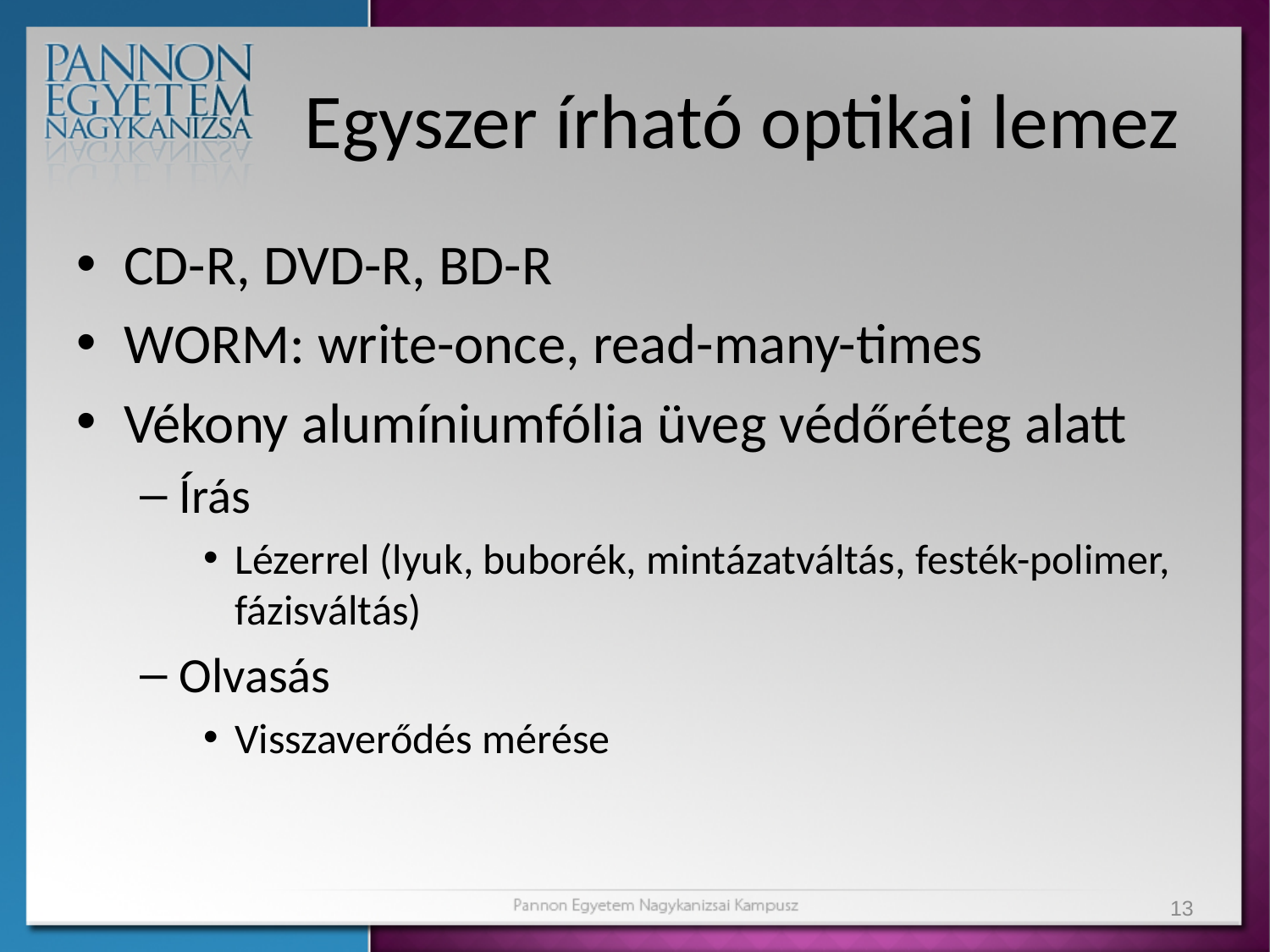

# Egyszer írható optikai lemez
CD-R, DVD-R, BD-R
WORM: write-once, read-many-times
Vékony alumíniumfólia üveg védőréteg alatt
Írás
Lézerrel (lyuk, buborék, mintázatváltás, festék-polimer, fázisváltás)
Olvasás
Visszaverődés mérése
13